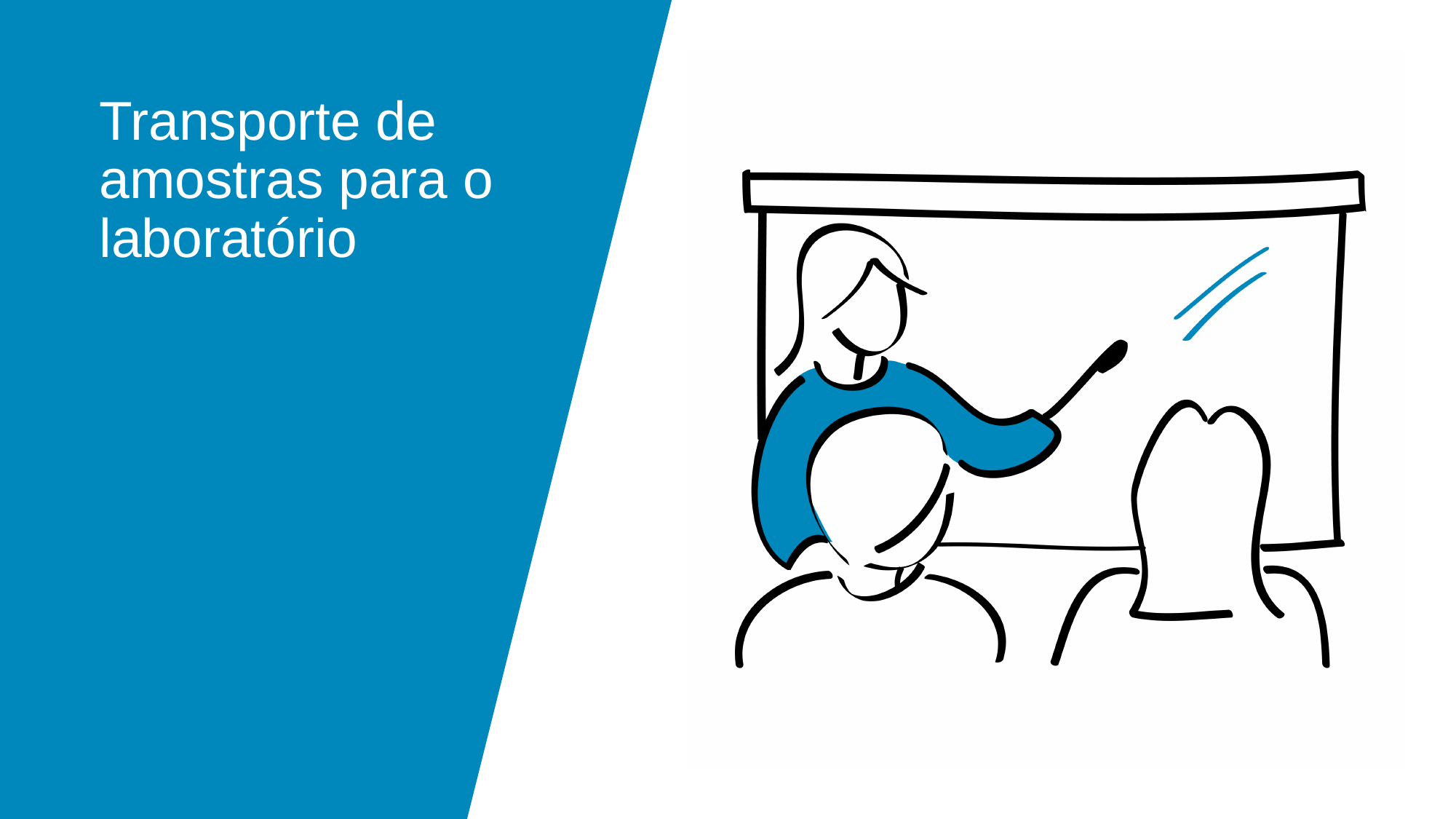

# Transporte de amostras para o laboratório